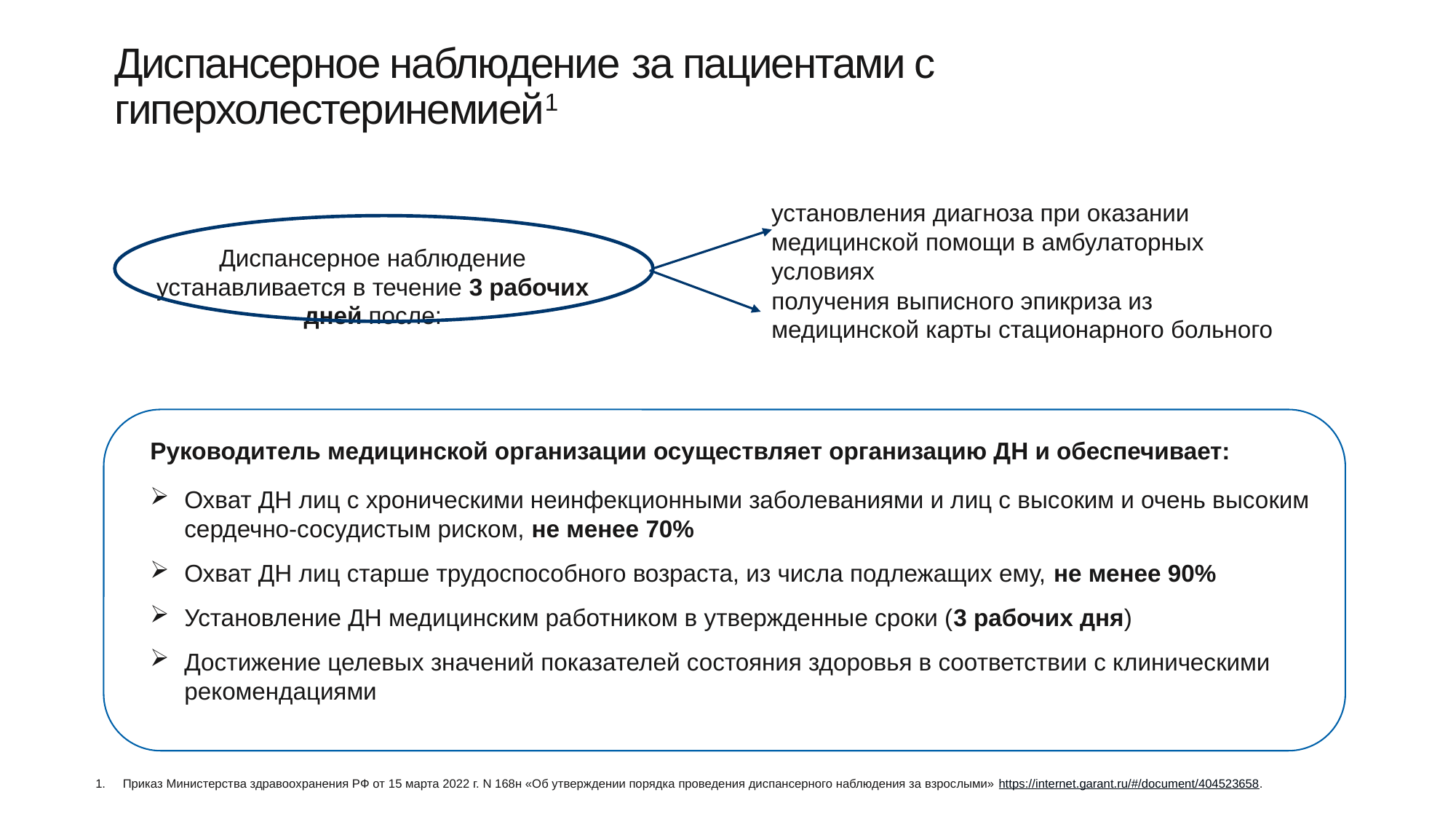

Диспансерное наблюдение за пациентами с гиперхолестеринемией1
установления диагноза при оказании медицинской помощи в амбулаторных условиях

Диспансерное наблюдение устанавливается в течение 3 рабочих дней после:
получения выписного эпикриза из медицинской карты стационарного больного

Руководитель медицинской организации осуществляет организацию ДН и обеспечивает:
Охват ДН лиц с хроническими неинфекционными заболеваниями и лиц с высоким и очень высоким сердечно-сосудистым риском, не менее 70%
Охват ДН лиц старше трудоспособного возраста, из числа подлежащих ему, не менее 90%
Установление ДН медицинским работником в утвержденные сроки (3 рабочих дня)
Достижение целевых значений показателей состояния здоровья в соответствии с клиническими рекомендациями
Приказ Министерства здравоохранения РФ от 15 марта 2022 г. N 168н «Об утверждении порядка проведения диспансерного наблюдения за взрослыми» https://internet.garant.ru/#/document/404523658.